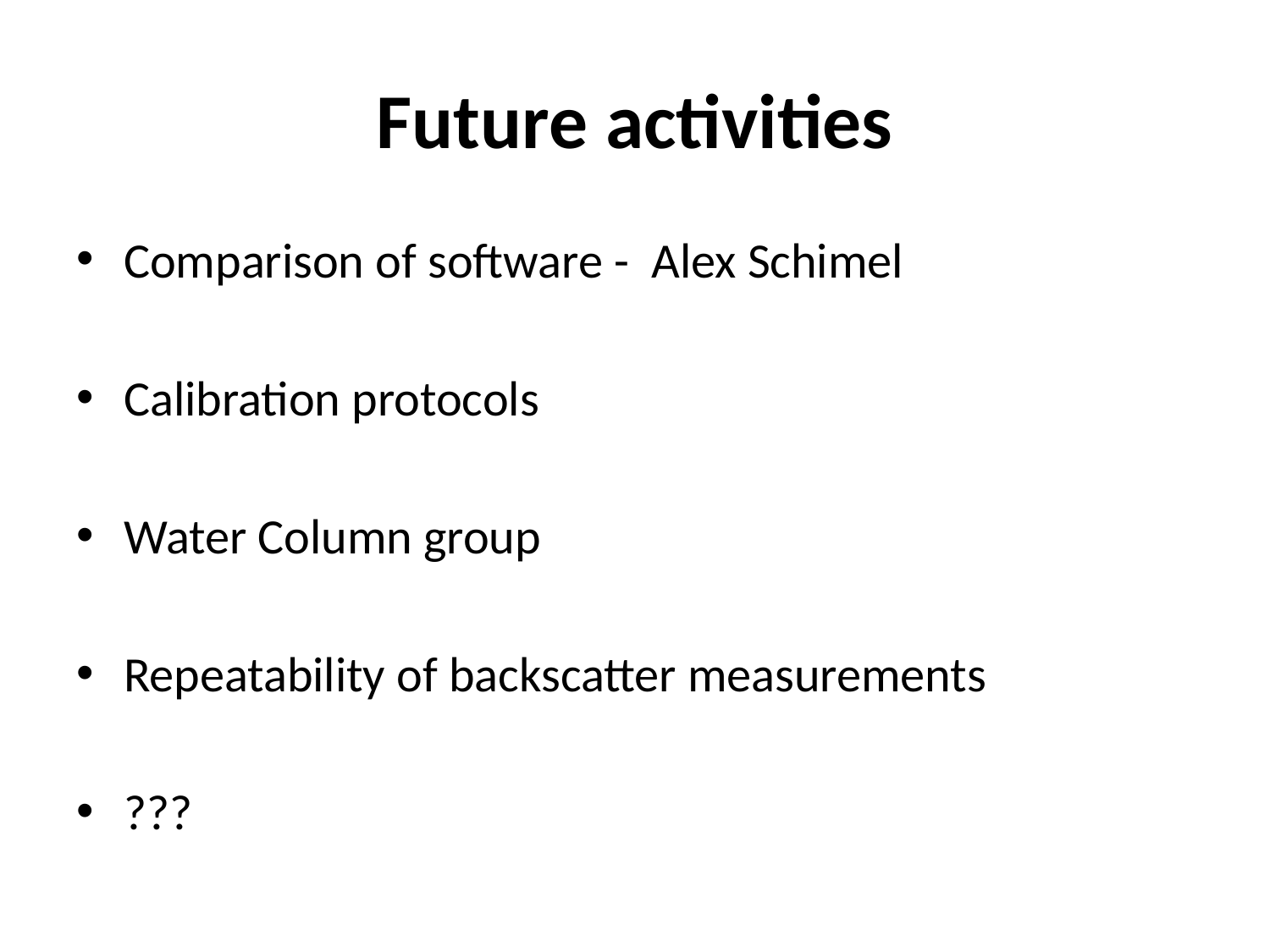

# Future activities
Comparison of software -  Alex Schimel

Calibration protocols

Water Column group

Repeatability of backscatter measurements

???